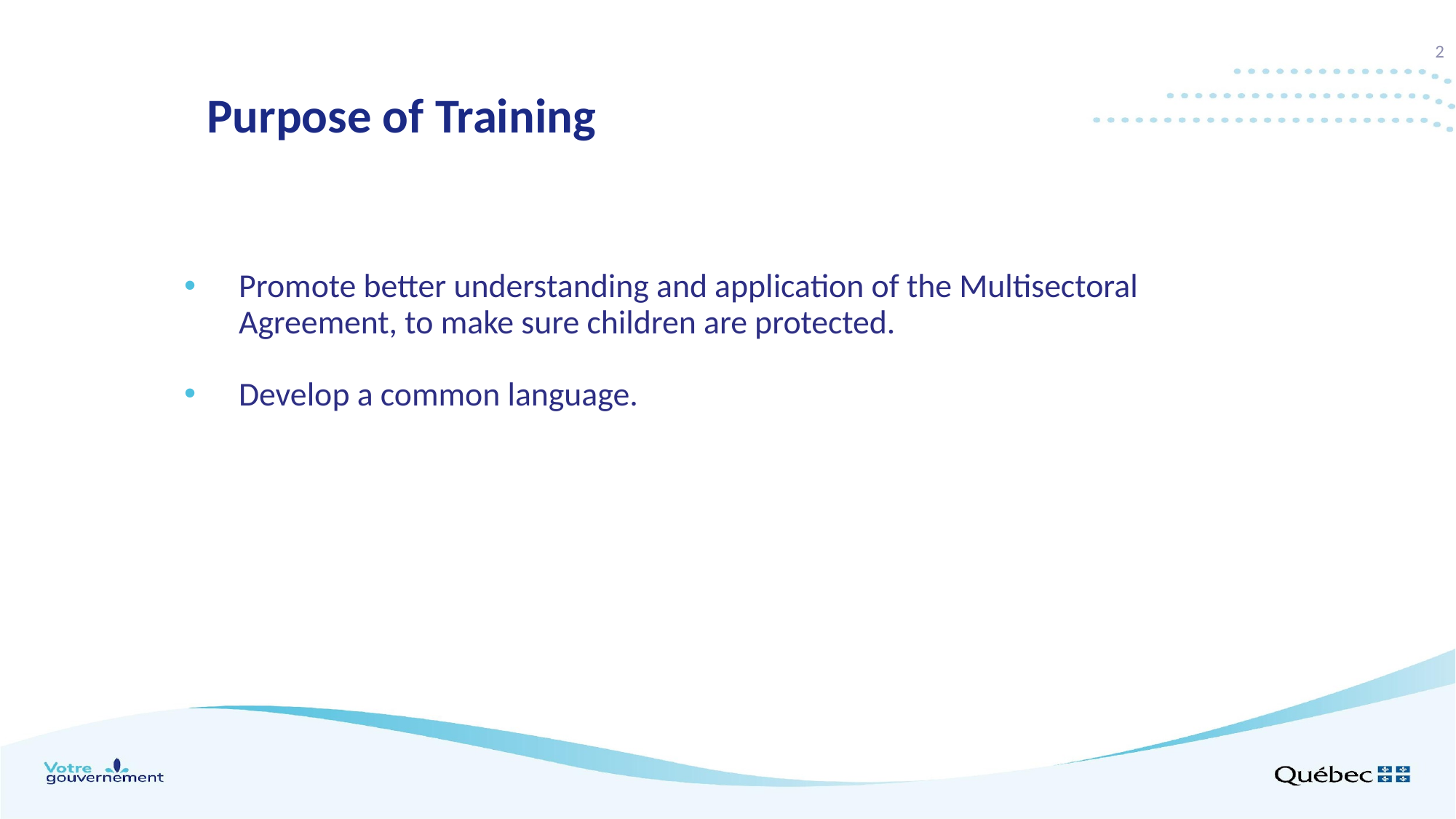

2
# Purpose of Training
Promote better understanding and application of the Multisectoral Agreement, to make sure children are protected.

Develop a common language.